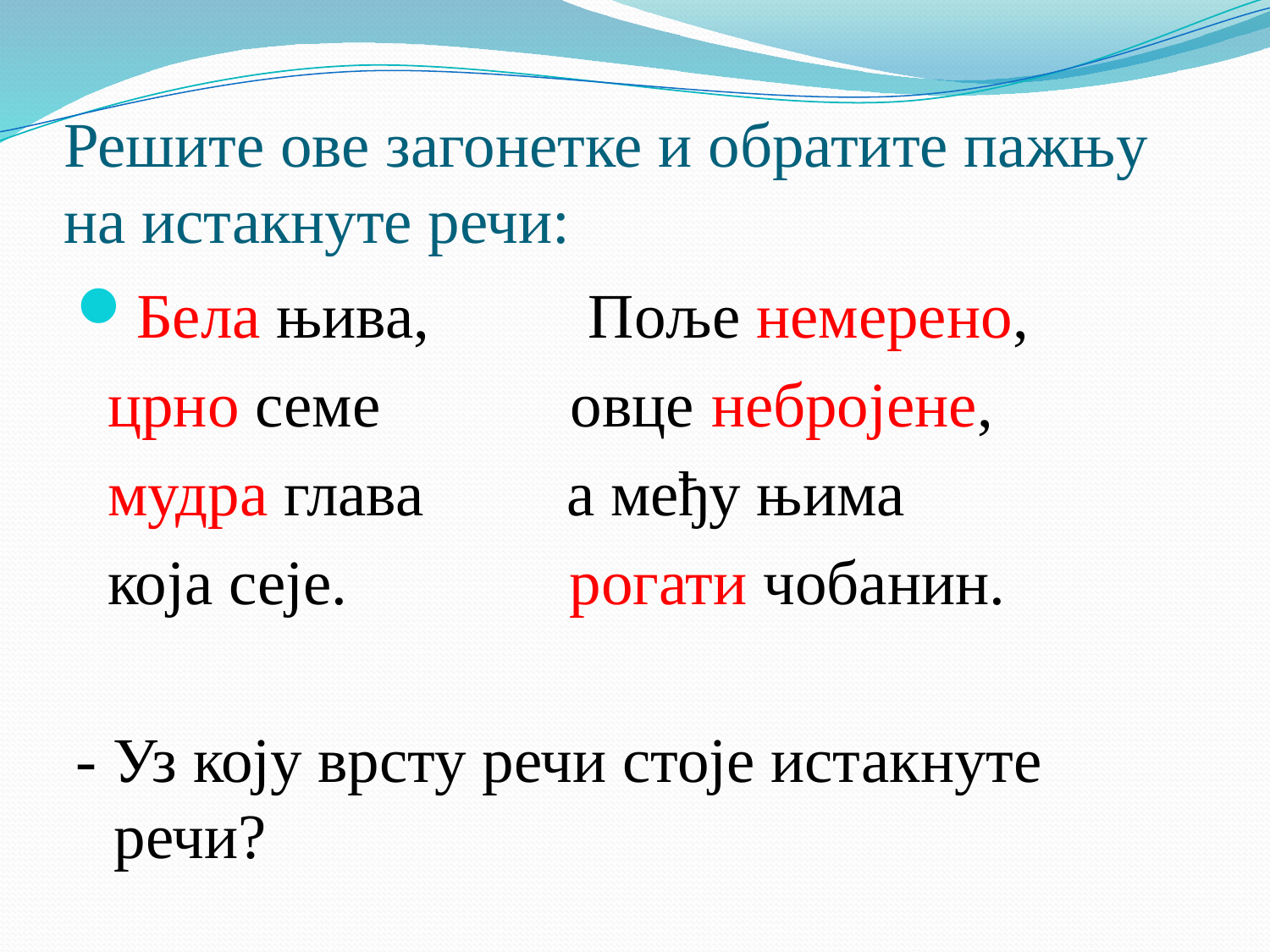

# Решите ове загонетке и обратите пажњу на истакнуте речи:
Бела њива,          Поље немерено,
  црно семе            овце небројене,
  мудра глава         а међу њима
  која сеје.              рогати чобанин.

- Уз коју врсту речи стоје истакнуте речи?